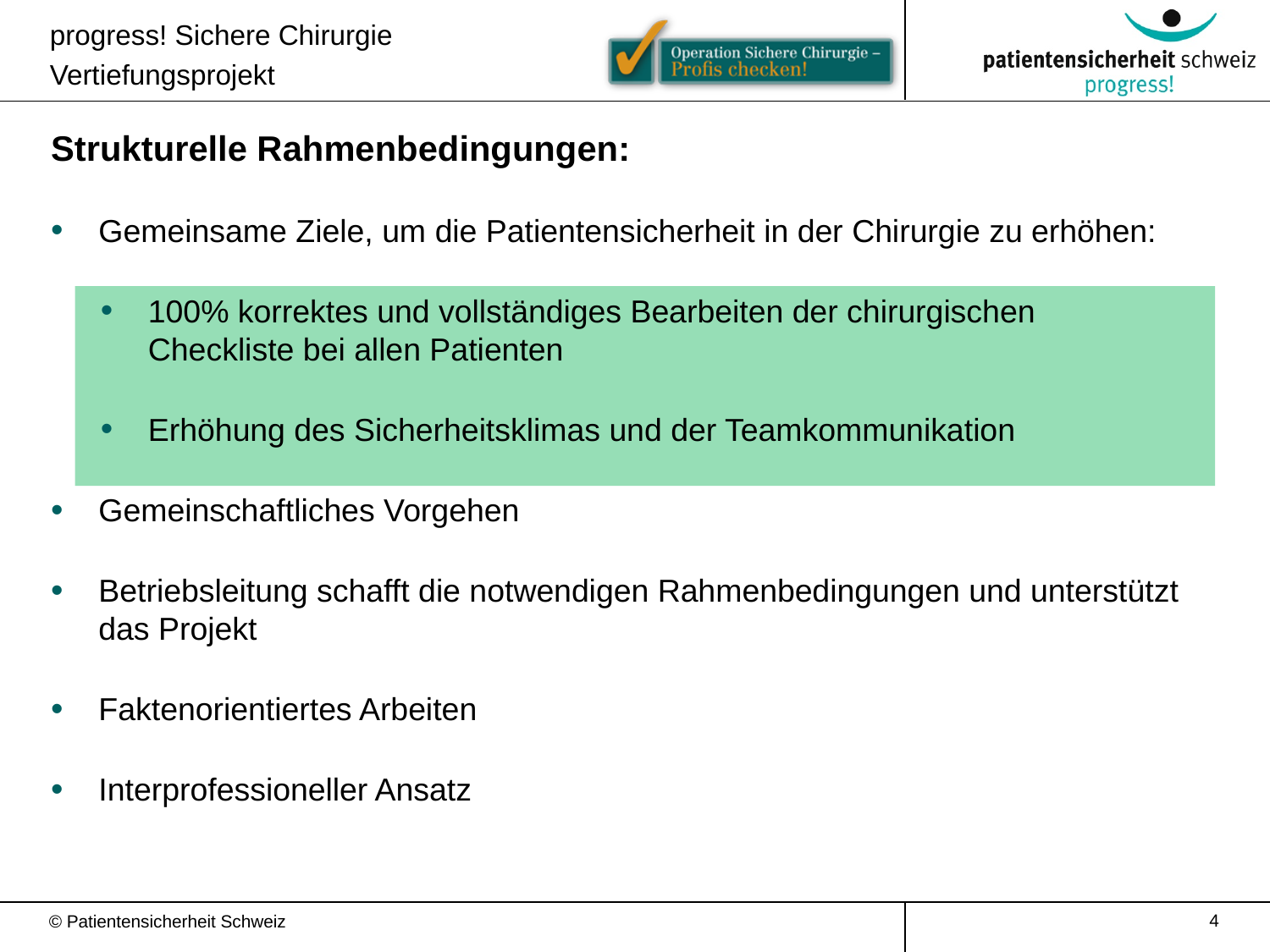

progress! Sichere Chirurgie
Vertiefungsprojekt
Strukturelle Rahmenbedingungen:
Gemeinsame Ziele, um die Patientensicherheit in der Chirurgie zu erhöhen:
100% korrektes und vollständiges Bearbeiten der chirurgischen Checkliste bei allen Patienten
Erhöhung des Sicherheitsklimas und der Teamkommunikation
Gemeinschaftliches Vorgehen
Betriebsleitung schafft die notwendigen Rahmenbedingungen und unterstützt das Projekt
Faktenorientiertes Arbeiten
Interprofessioneller Ansatz

4
© Patientensicherheit Schweiz